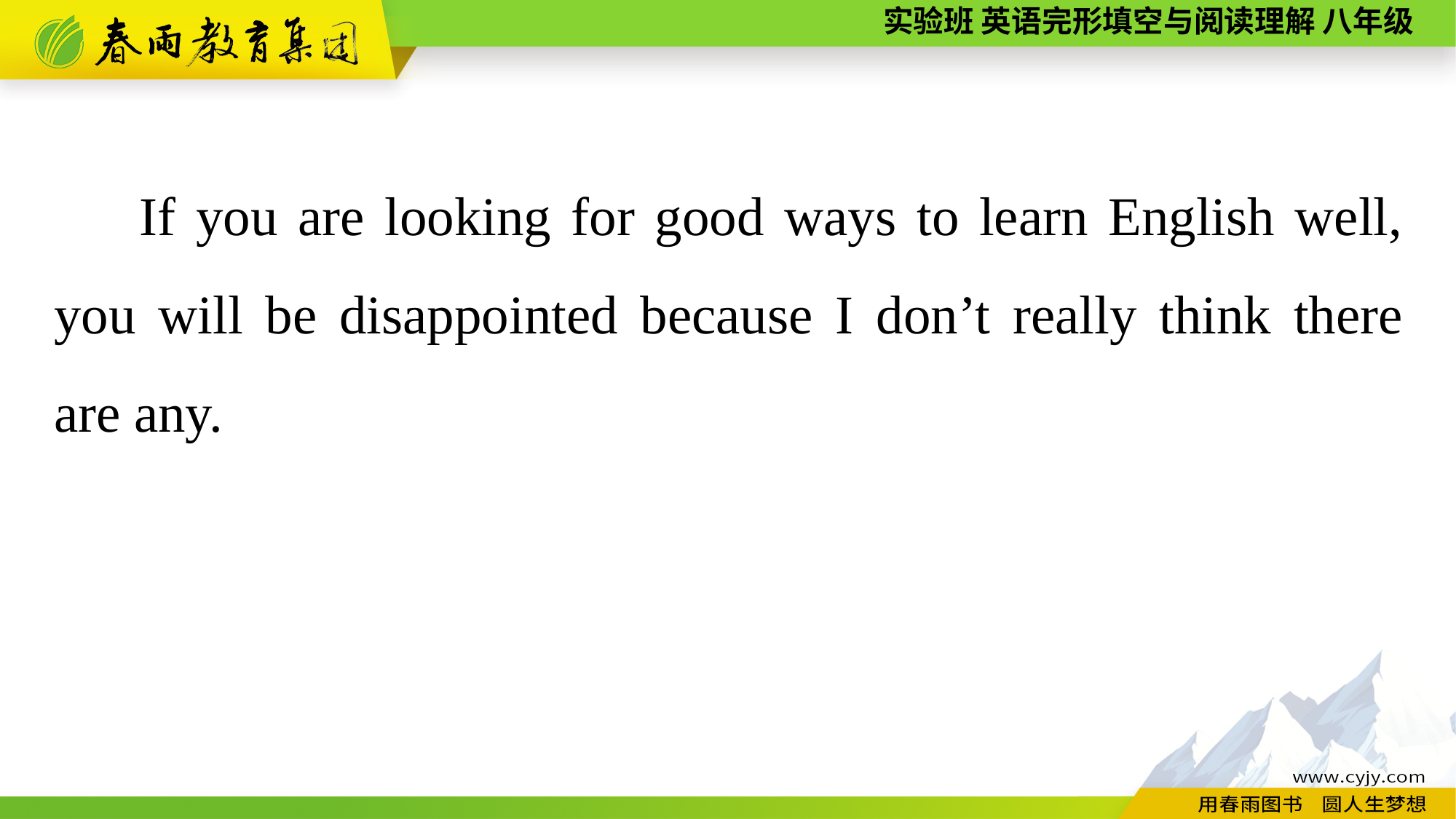

If you are looking for good ways to learn English well, you will be disappointed because I don’t really think there are any.